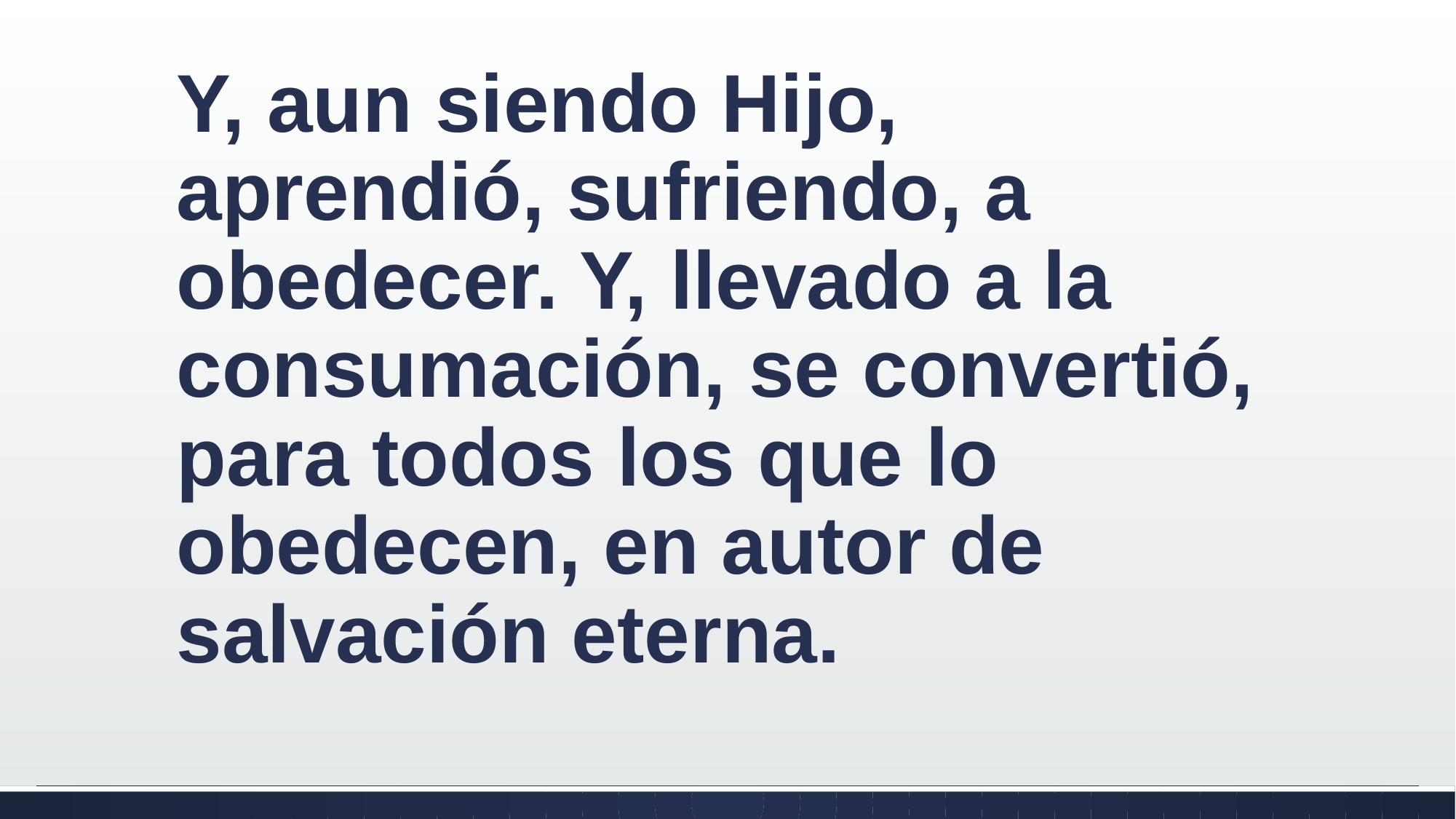

#
Y, aun siendo Hijo, aprendió, sufriendo, a obedecer. Y, llevado a la consumación, se convertió, para todos los que lo obedecen, en autor de salvación eterna.